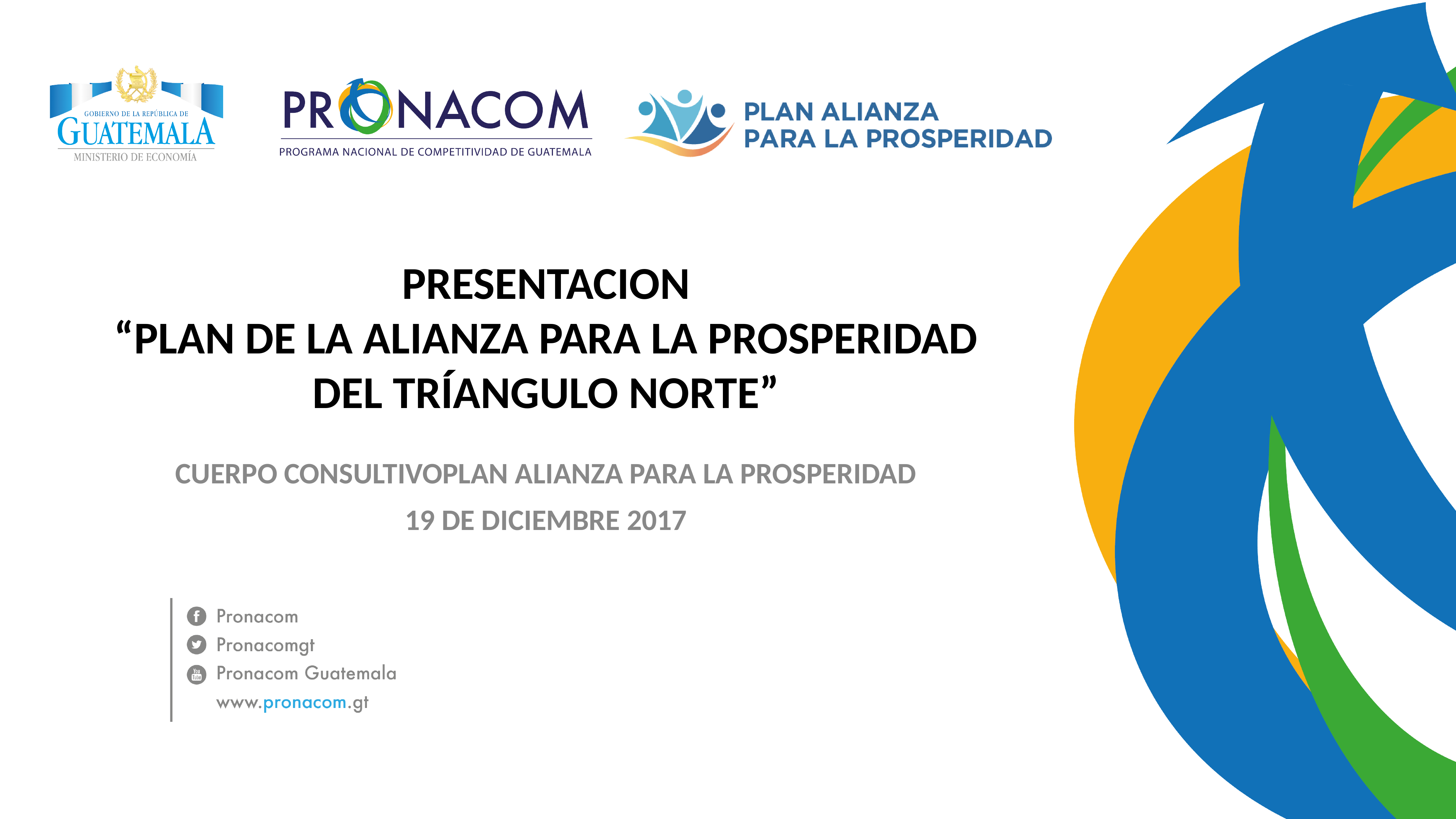

# PRESENTACION “PLAN DE LA ALIANZA PARA LA PROSPERIDAD DEL TRÍANGULO NORTE”
CUERPO CONSULTIVOPLAN ALIANZA PARA LA PROSPERIDAD
19 DE DICIEMBRE 2017